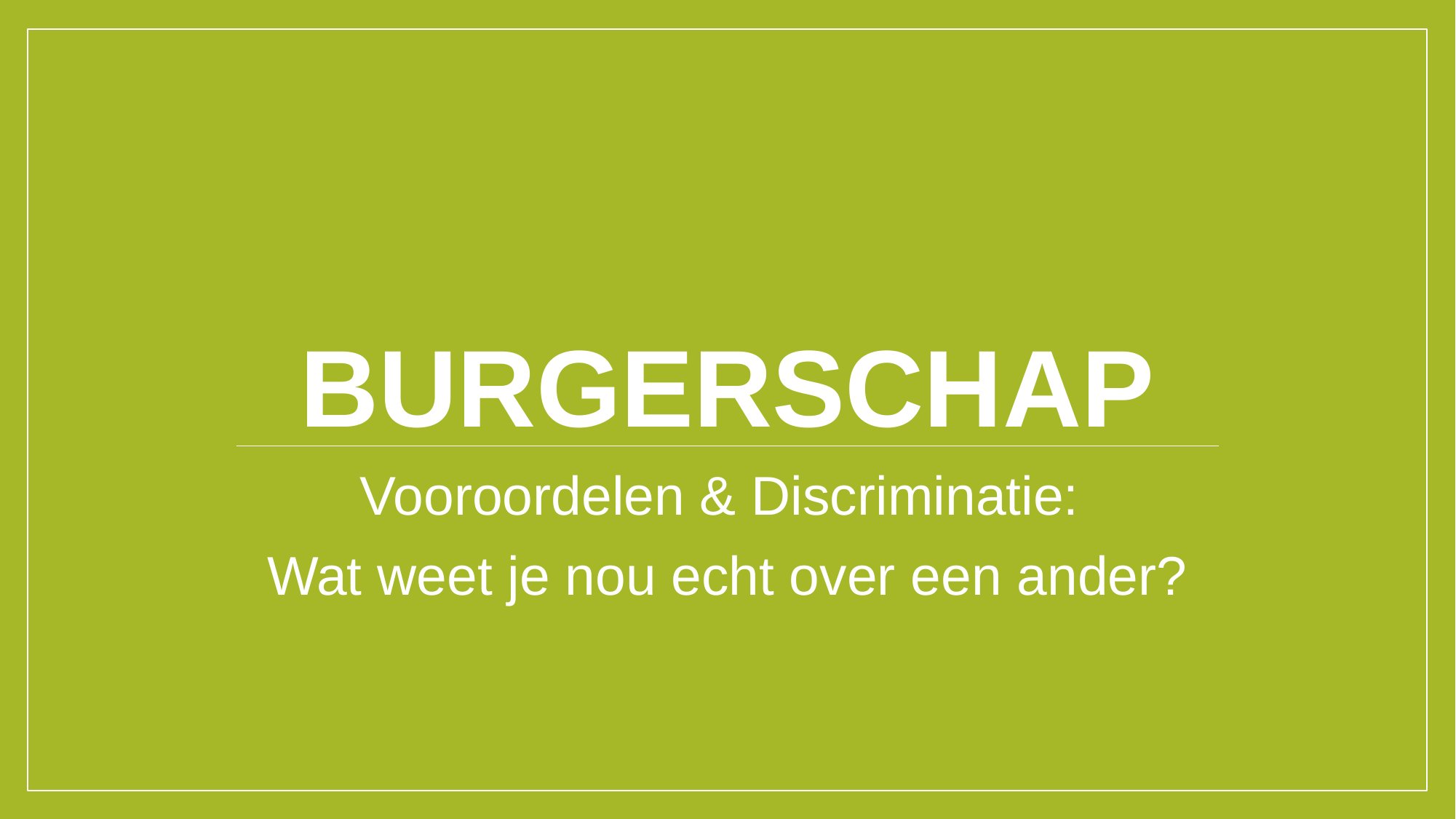

# Burgerschap
Vooroordelen & Discriminatie:
Wat weet je nou echt over een ander?